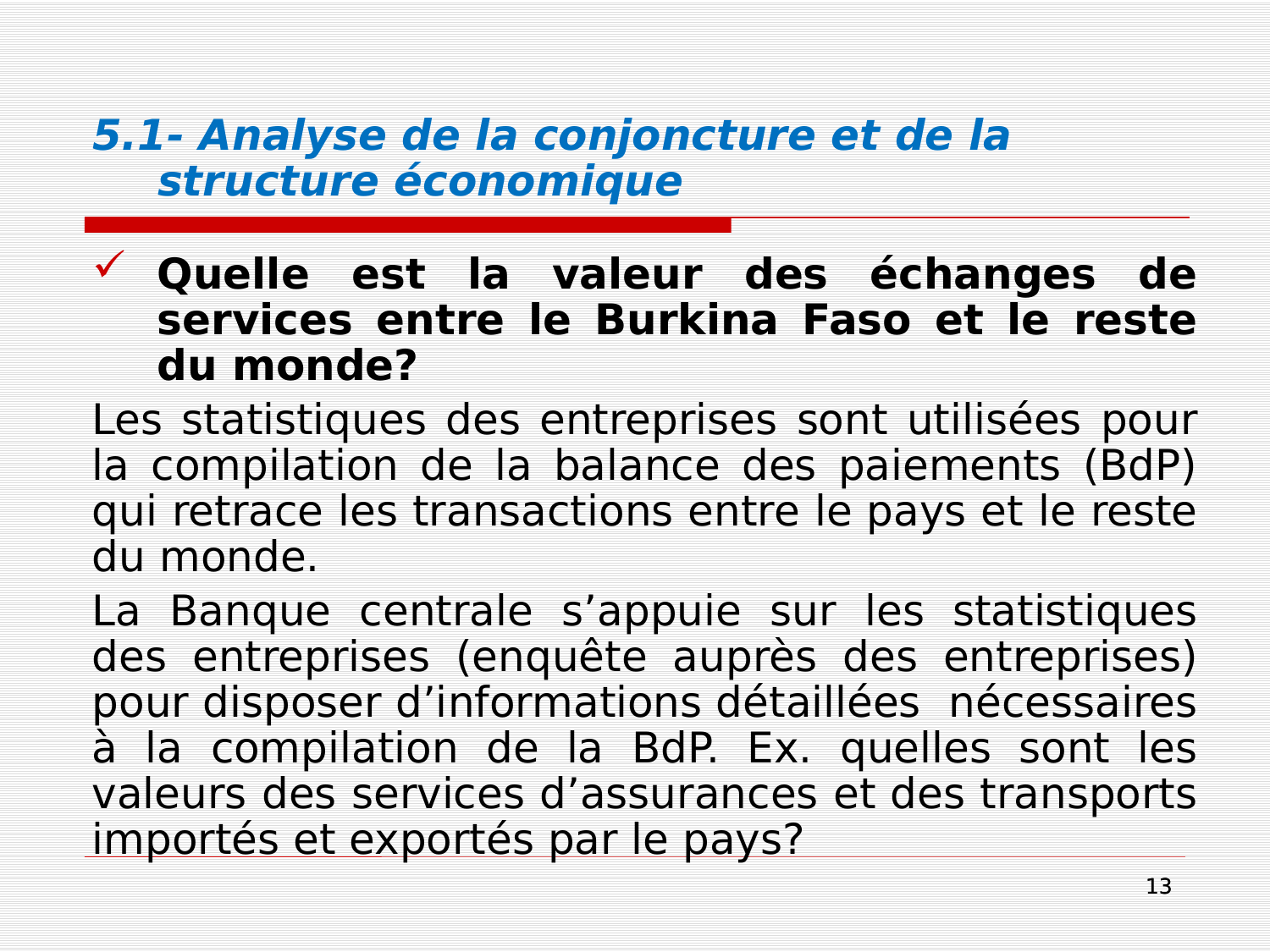

# 5.1- Analyse de la conjoncture et de la structure économique
Quelle est la valeur des échanges de services entre le Burkina Faso et le reste du monde?
Les statistiques des entreprises sont utilisées pour la compilation de la balance des paiements (BdP) qui retrace les transactions entre le pays et le reste du monde.
La Banque centrale s’appuie sur les statistiques des entreprises (enquête auprès des entreprises) pour disposer d’informations détaillées  nécessaires à la compilation de la BdP. Ex. quelles sont les valeurs des services d’assurances et des transports importés et exportés par le pays?

13
13